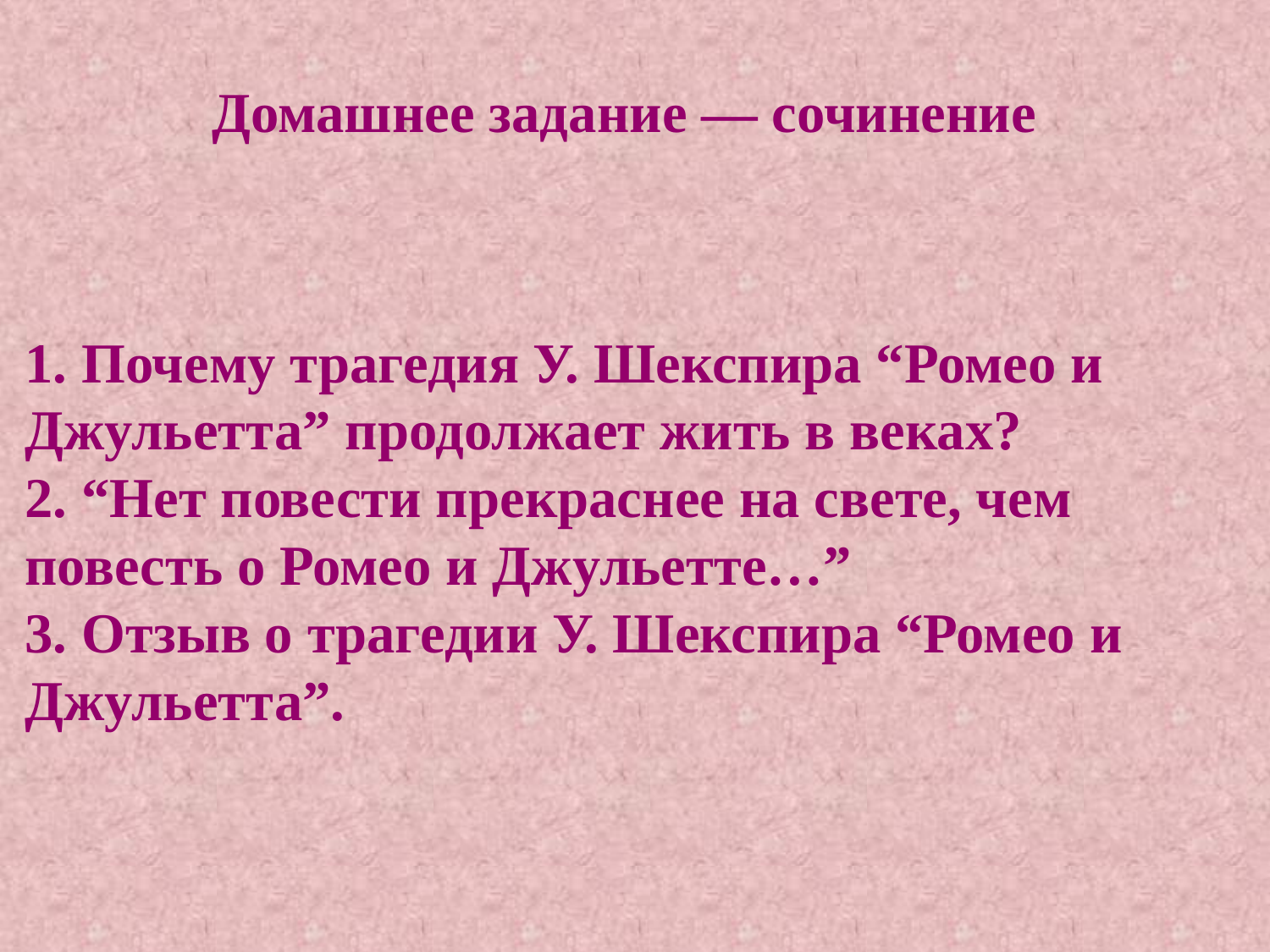

Домашнее задание — сочинение
1. Почему трагедия У. Шекспира “Ромео и Джульетта” продолжает жить в веках?
2. “Нет повести прекраснее на свете, чем повесть о Ромео и Джульетте…”
3. Отзыв о трагедии У. Шекспира “Ромео и Джульетта”.